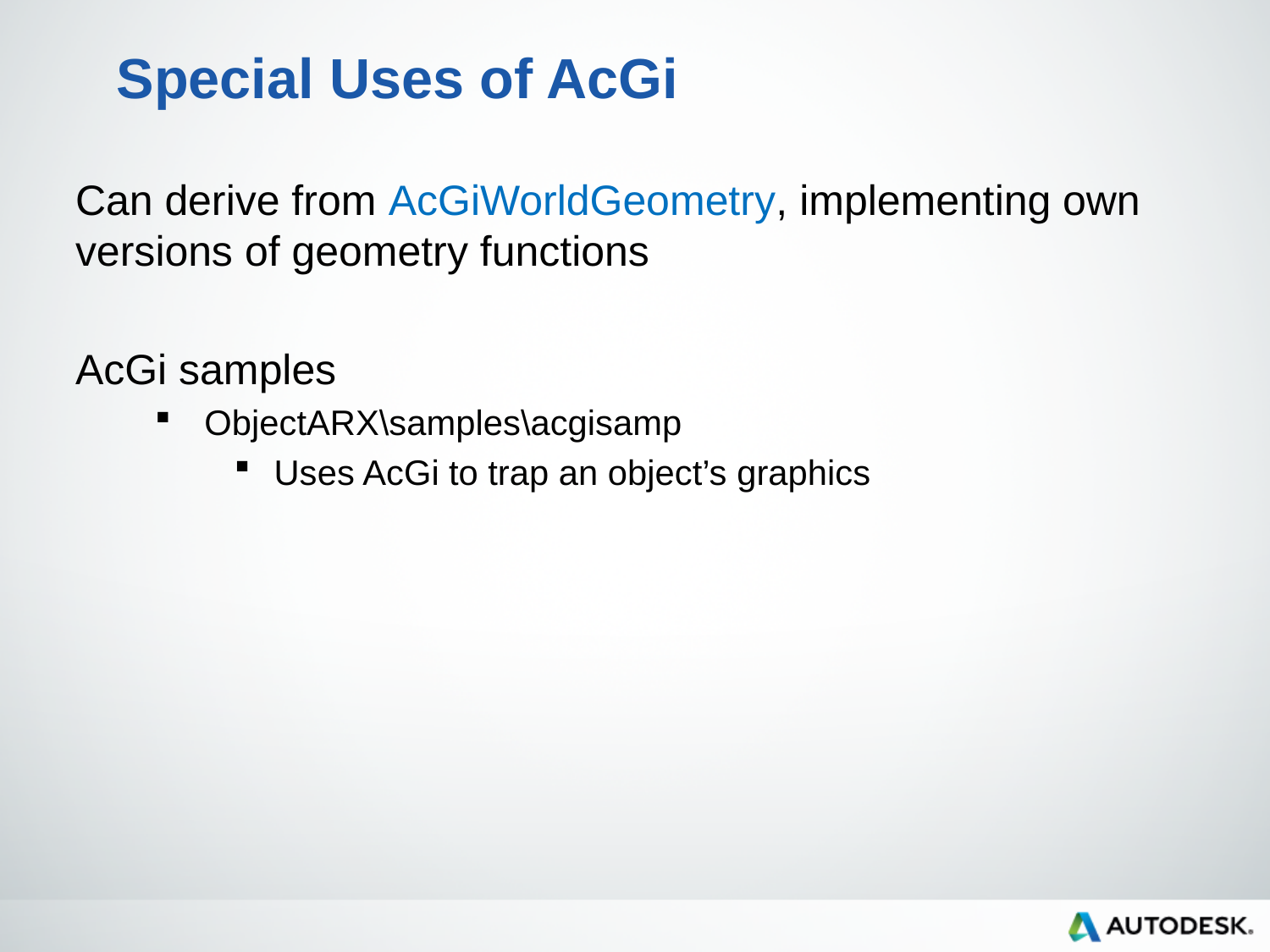

# Special Uses of AcGi
Can derive from AcGiWorldGeometry, implementing own versions of geometry functions

AcGi samples
ObjectARX\samples\acgisamp
Uses AcGi to trap an object’s graphics